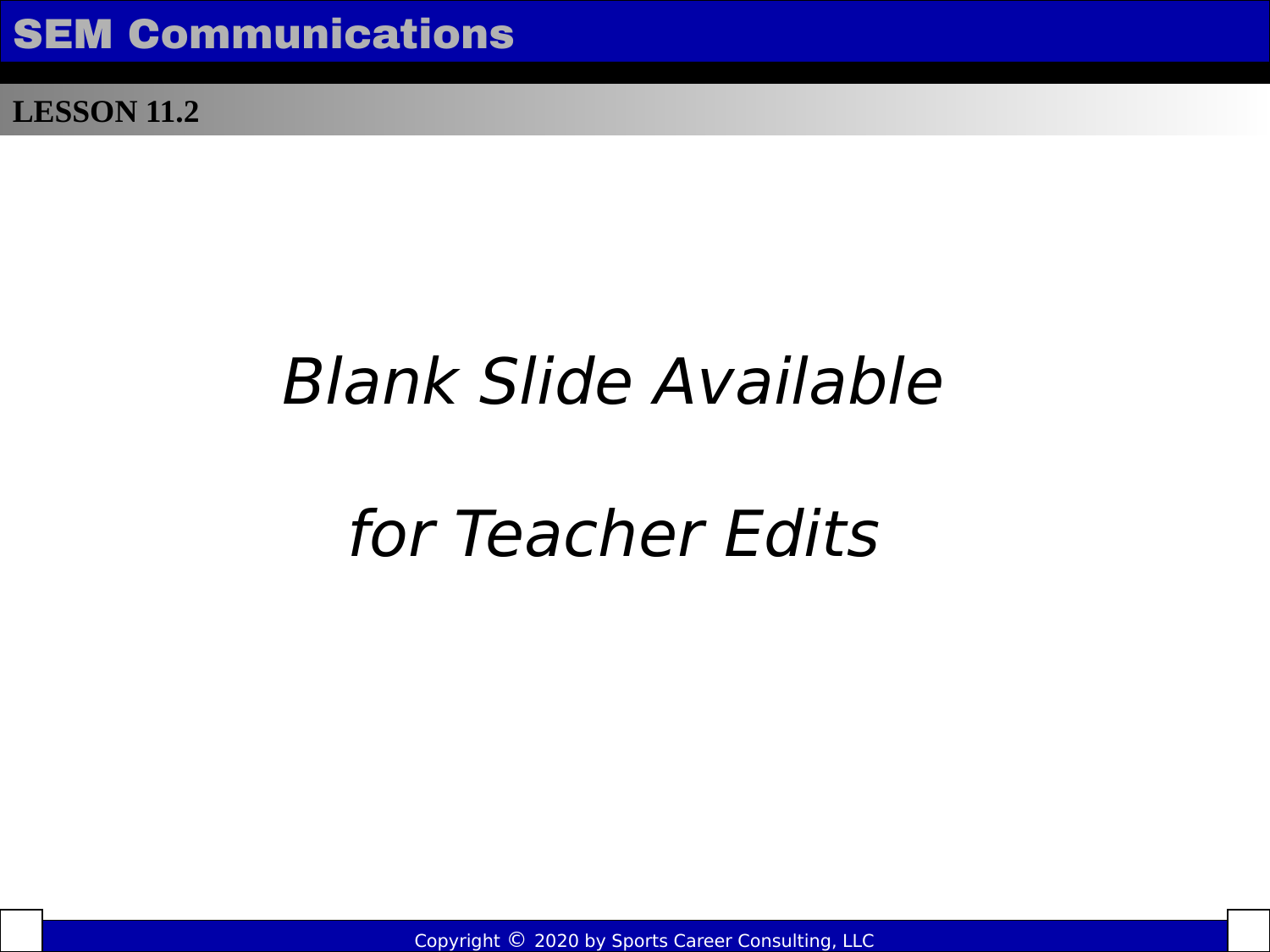

SEM Communications
LESSON 11.2
Blank Slide Available
for Teacher Edits
Copyright © 2020 by Sports Career Consulting, LLC